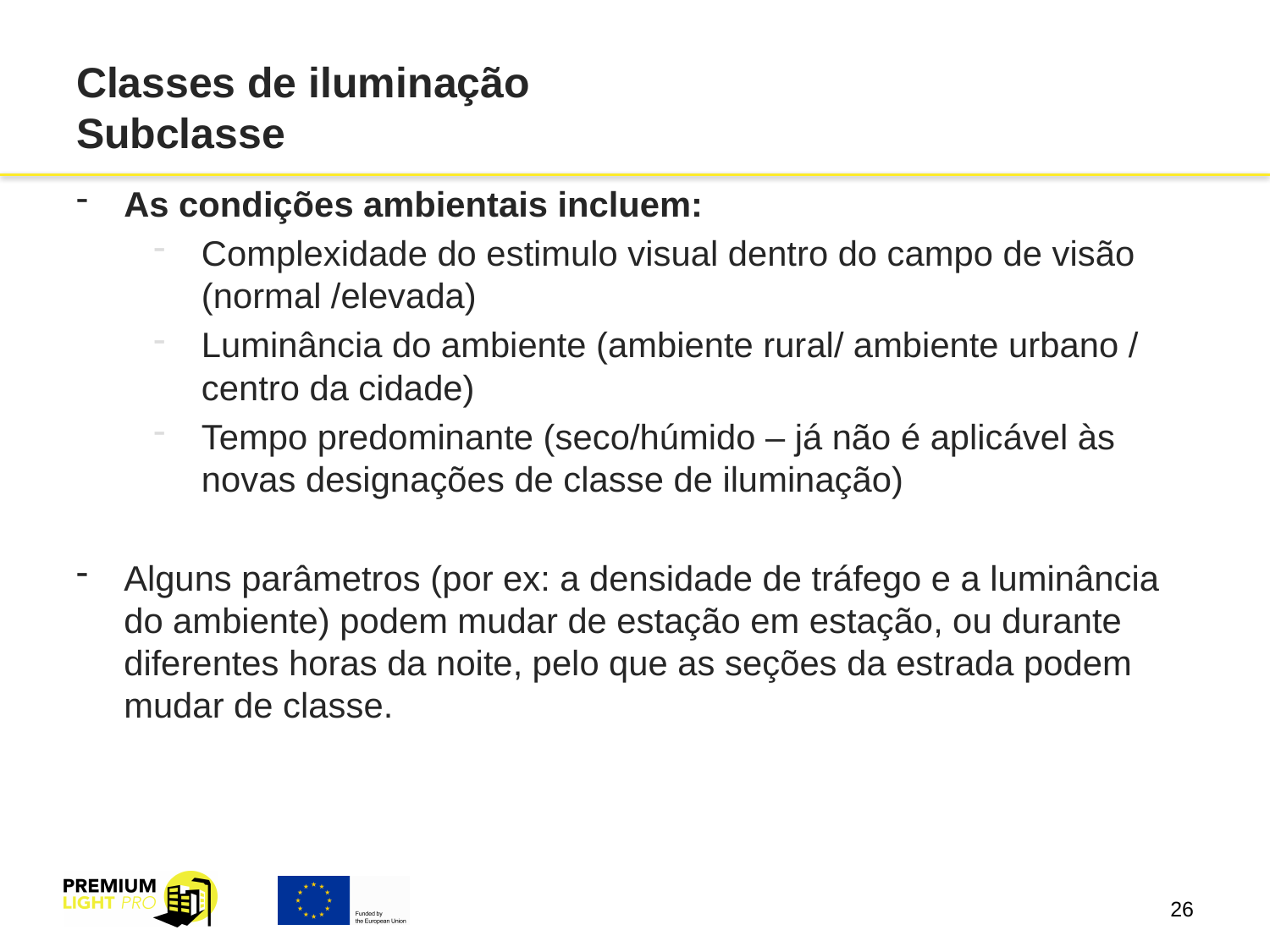

# Classes de iluminação Subclasse
As condições ambientais incluem:
Complexidade do estimulo visual dentro do campo de visão (normal /elevada)
Luminância do ambiente (ambiente rural/ ambiente urbano / centro da cidade)
Tempo predominante (seco/húmido – já não é aplicável às novas designações de classe de iluminação)

Alguns parâmetros (por ex: a densidade de tráfego e a luminância do ambiente) podem mudar de estação em estação, ou durante diferentes horas da noite, pelo que as seções da estrada podem mudar de classe.